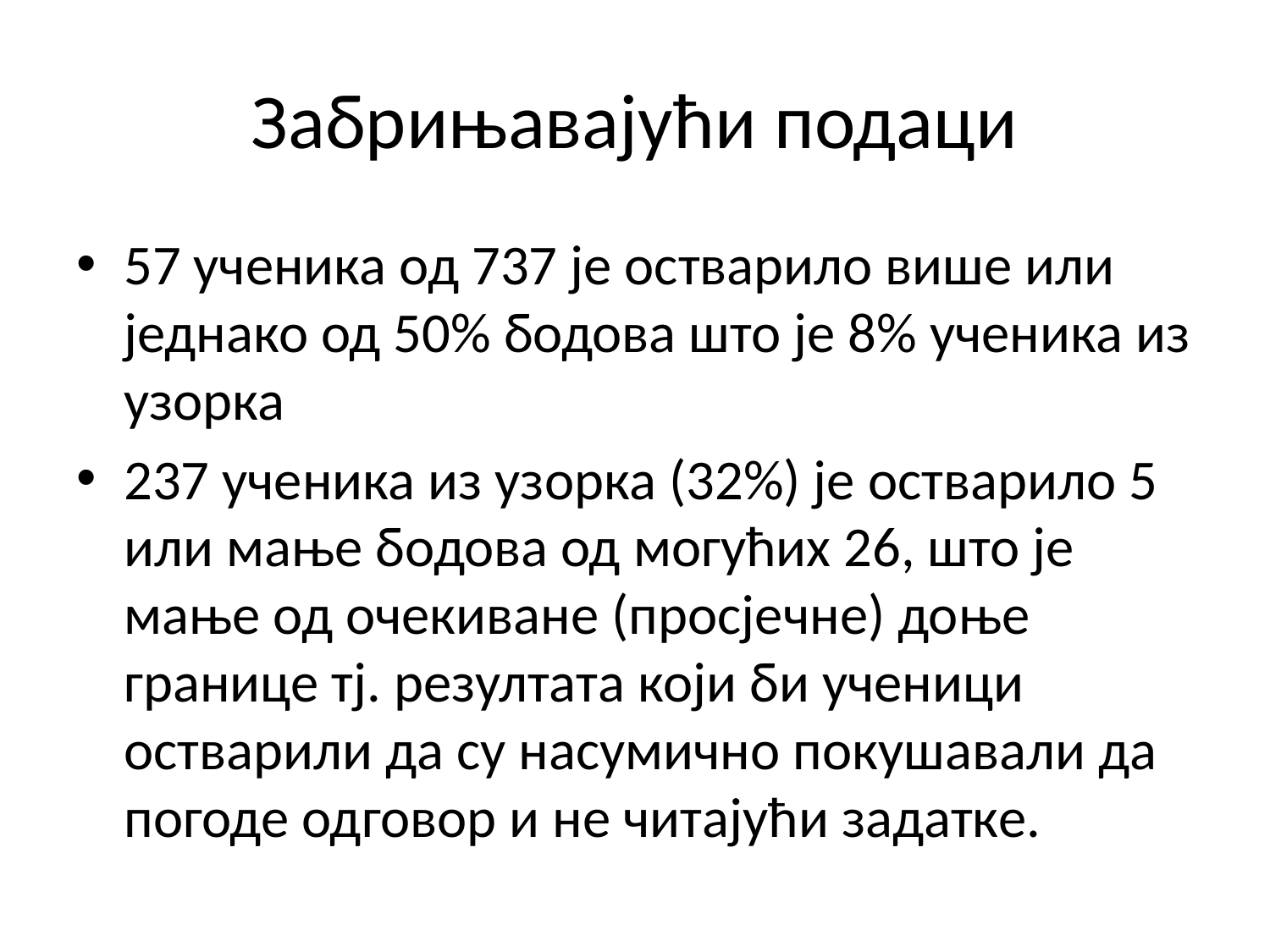

# Забрињавајући подаци
57 ученика од 737 је остварило више или једнако од 50% бодова што је 8% ученика из узорка
237 ученика из узорка (32%) је остварило 5 или мање бодова од могућих 26, што је мање од очекиване (просјечне) доње границе тј. резултата који би ученици остварили да су насумично покушавали да погоде одговор и не читајући задатке.